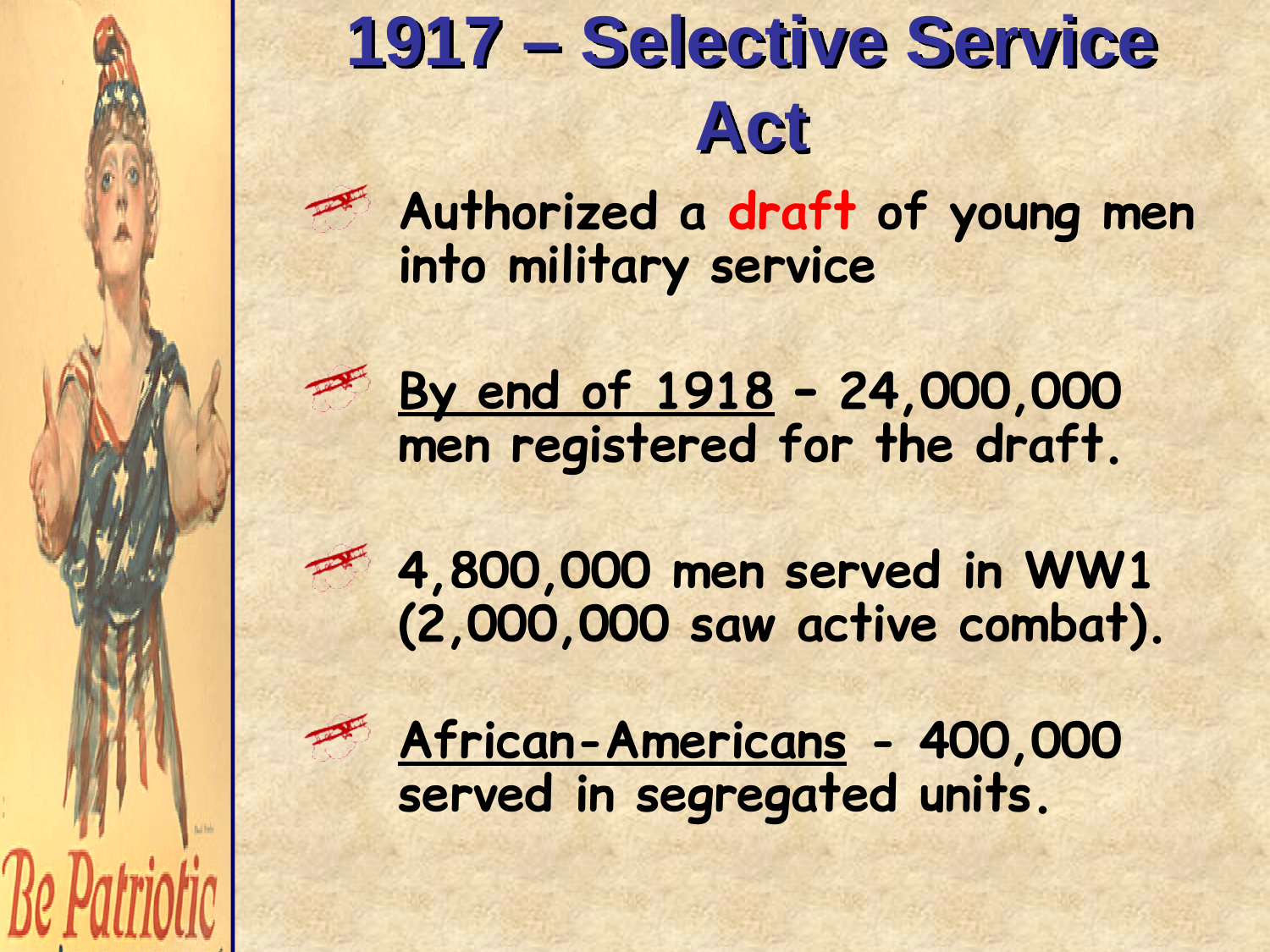

# 1917 – Selective Service Act
Authorized a draft of young men into military service

By end of 1918 – 24,000,000 men registered for the draft.

4,800,000 men served in WW1
(2,000,000 saw active combat).
African-Americans - 400,000 served in segregated units.